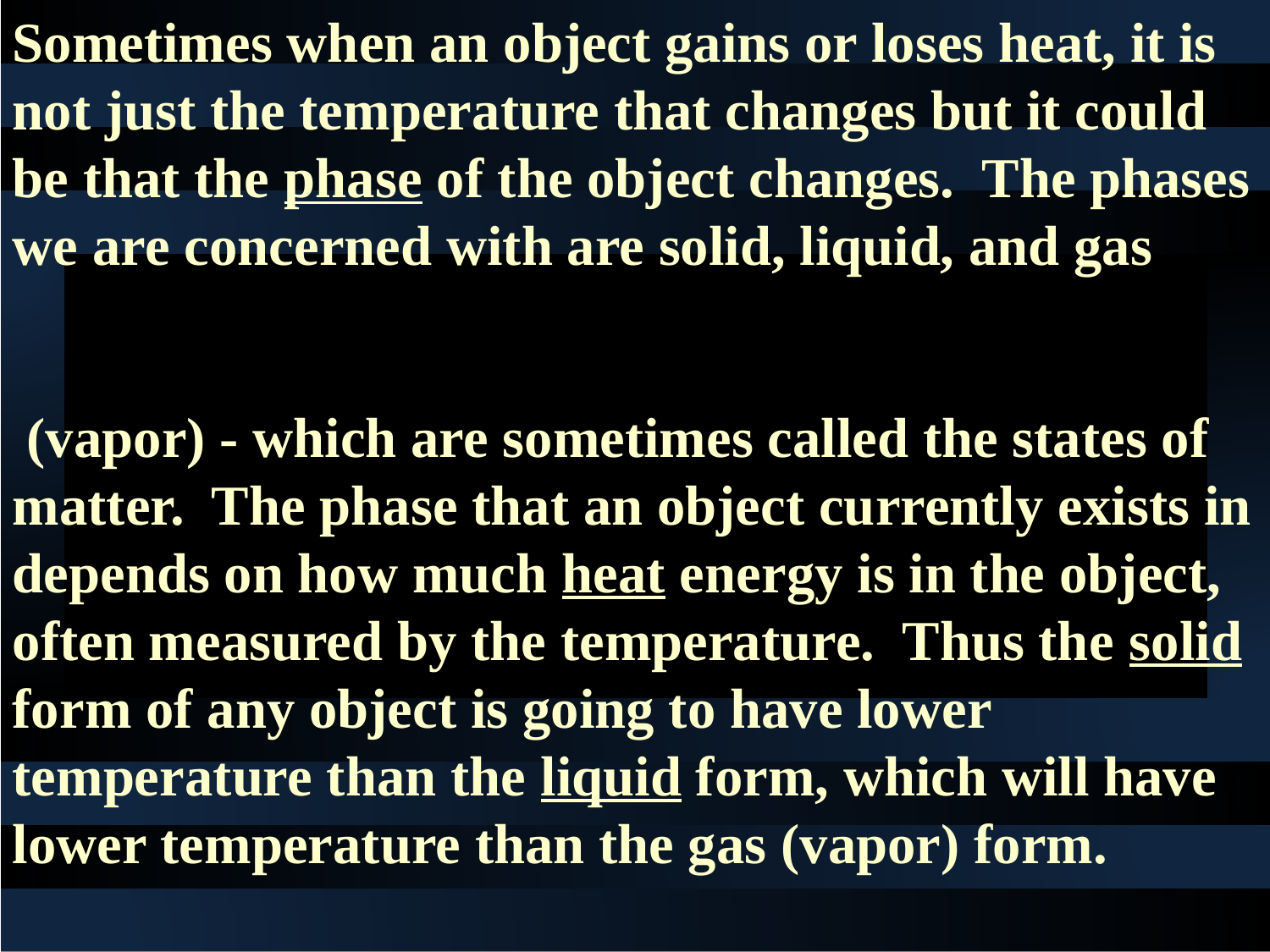

Sometimes when an object gains or loses heat, it is not just the temperature that changes but it could be that the phase of the object changes.  The phases we are concerned with are solid, liquid, and gas

 (vapor) - which are sometimes called the states of matter.  The phase that an object currently exists in depends on how much heat energy is in the object, often measured by the temperature.  Thus the solid form of any object is going to have lower temperature than the liquid form, which will have lower temperature than the gas (vapor) form.